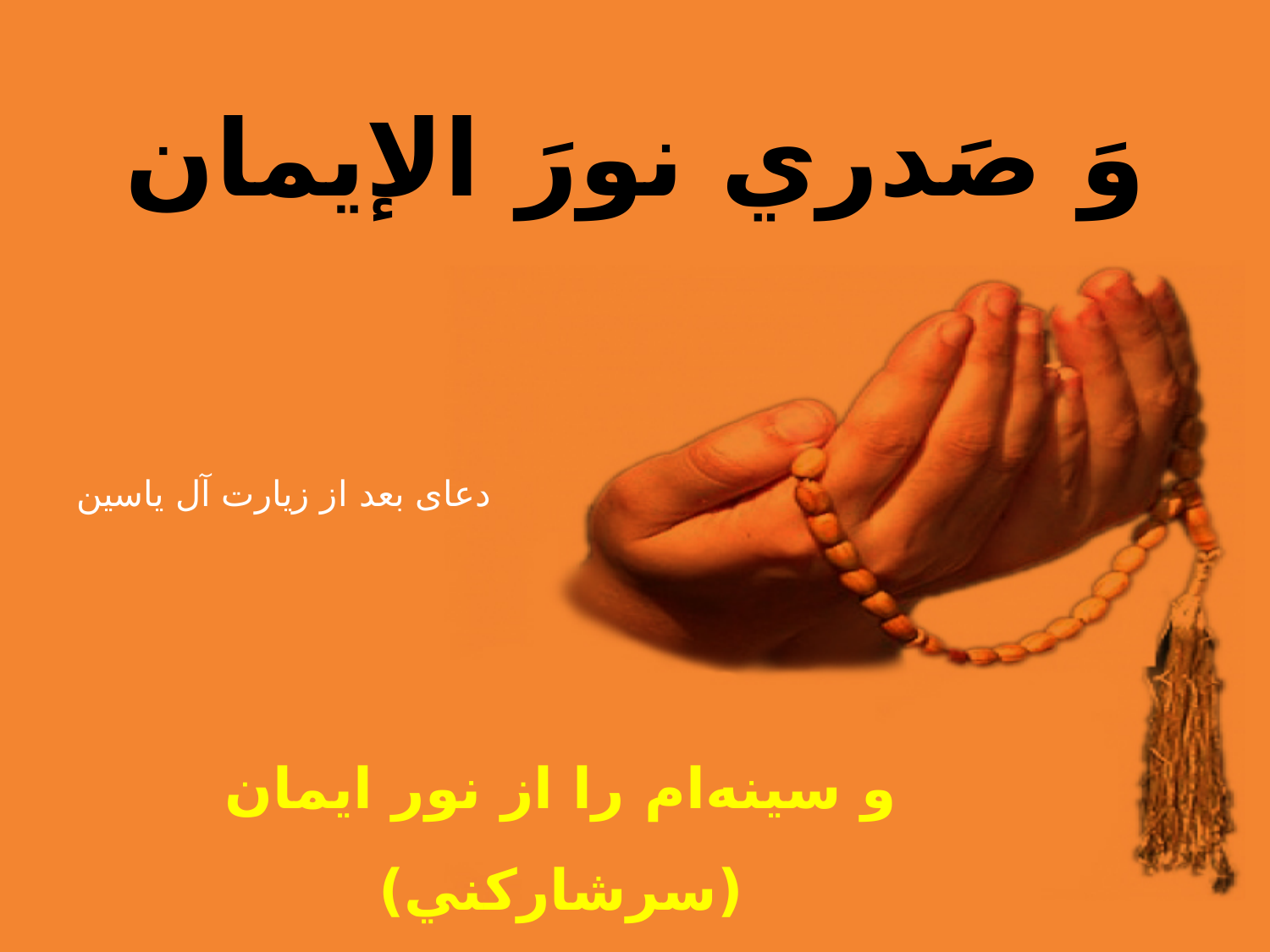

وَ صَدري نورَ ‌الإيمان
و سينه‌ام را از نور ايمان (سرشاركني)